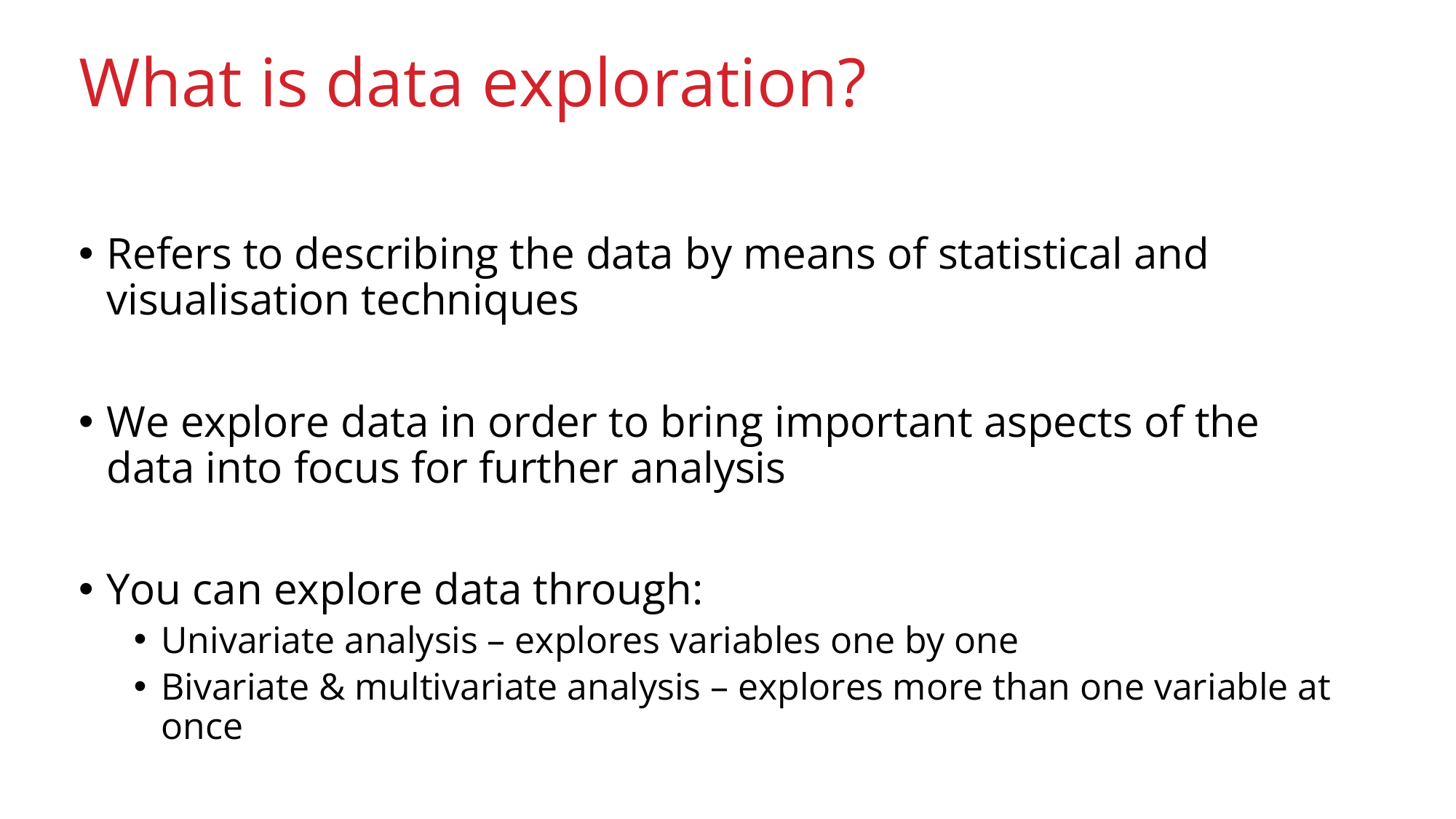

# What is data exploration?
Refers to describing the data by means of statistical and visualisation techniques

We explore data in order to bring important aspects of the data into focus for further analysis

You can explore data through:
Univariate analysis – explores variables one by one
Bivariate & multivariate analysis – explores more than one variable at once